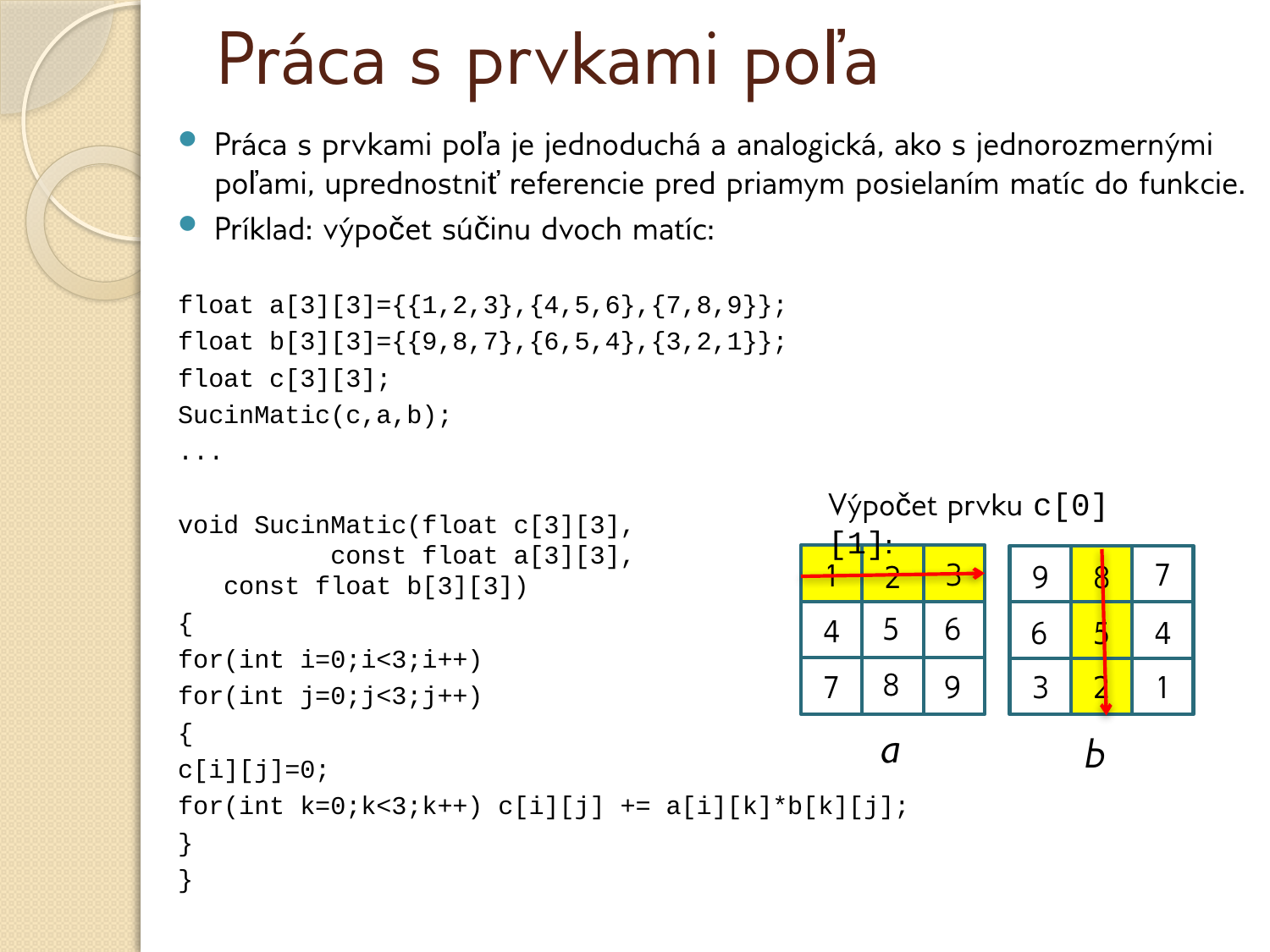

# Práca s prvkami poľa
Práca s prvkami poľa je jednoduchá a analogická, ako s jednorozmernými poľami, uprednostniť referencie pred priamym posielaním matíc do funkcie.
Príklad: výpočet súčinu dvoch matíc:

float a[3][3]={{1,2,3},{4,5,6},{7,8,9}};
float b[3][3]={{9,8,7},{6,5,4},{3,2,1}};
float c[3][3];
SucinMatic(c,a,b);
...

void SucinMatic(float c[3][3],
          const float a[3][3],
	   const float b[3][3])
{
for(int i=0;i<3;i++)
	for(int j=0;j<3;j++)
		{
		c[i][j]=0;
		for(int k=0;k<3;k++) c[i][j] += a[i][k]*b[k][j];
		}
}
Výpočet prvku c[0][1]:

7
3
1
2
9
8

5
6
4
6
5
4

8

9
3
1
7
2
a
b